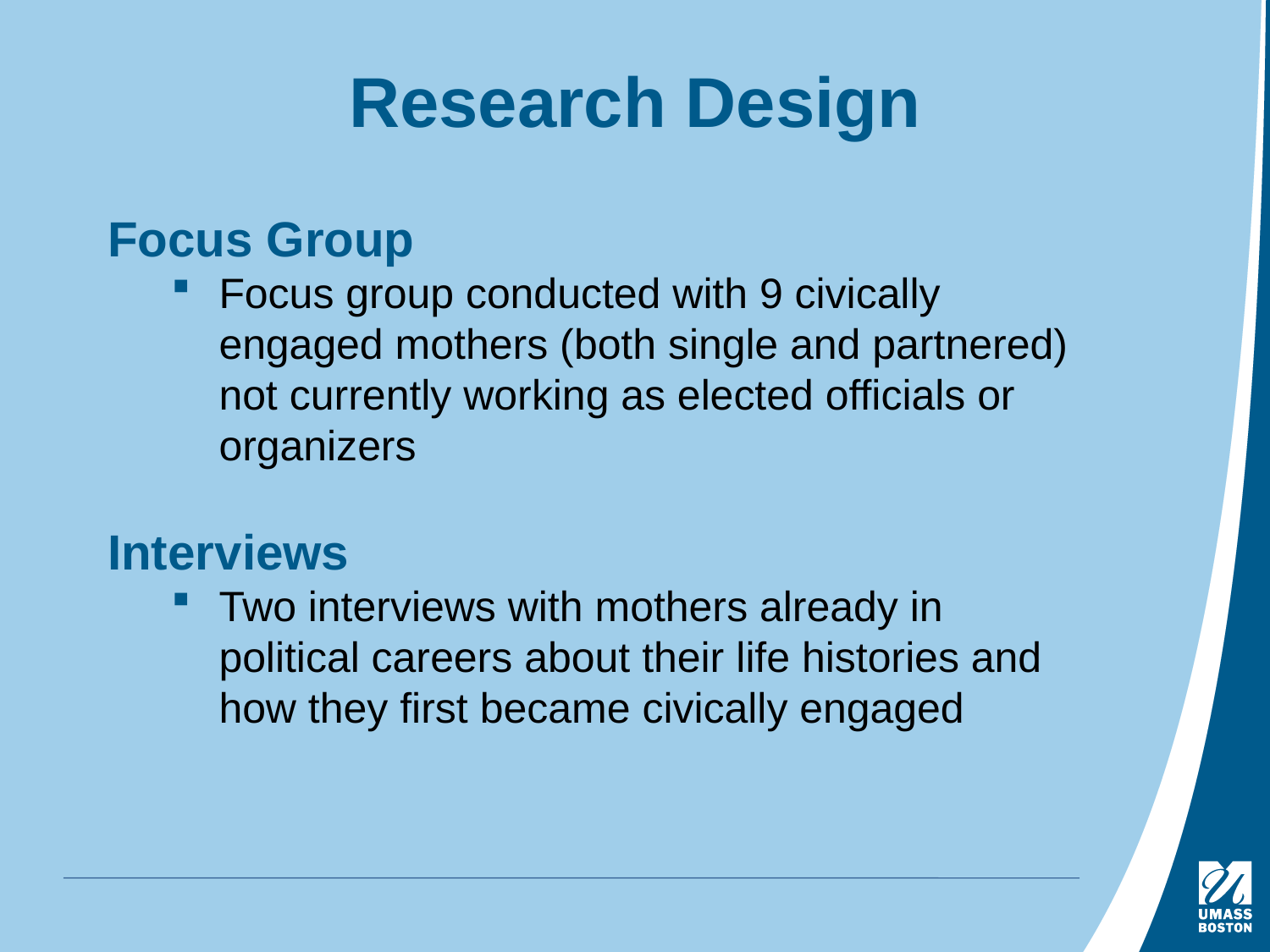

# Research Design
Focus Group
Focus group conducted with 9 civically engaged mothers (both single and partnered) not currently working as elected officials or organizers

Interviews
Two interviews with mothers already in political careers about their life histories and how they first became civically engaged